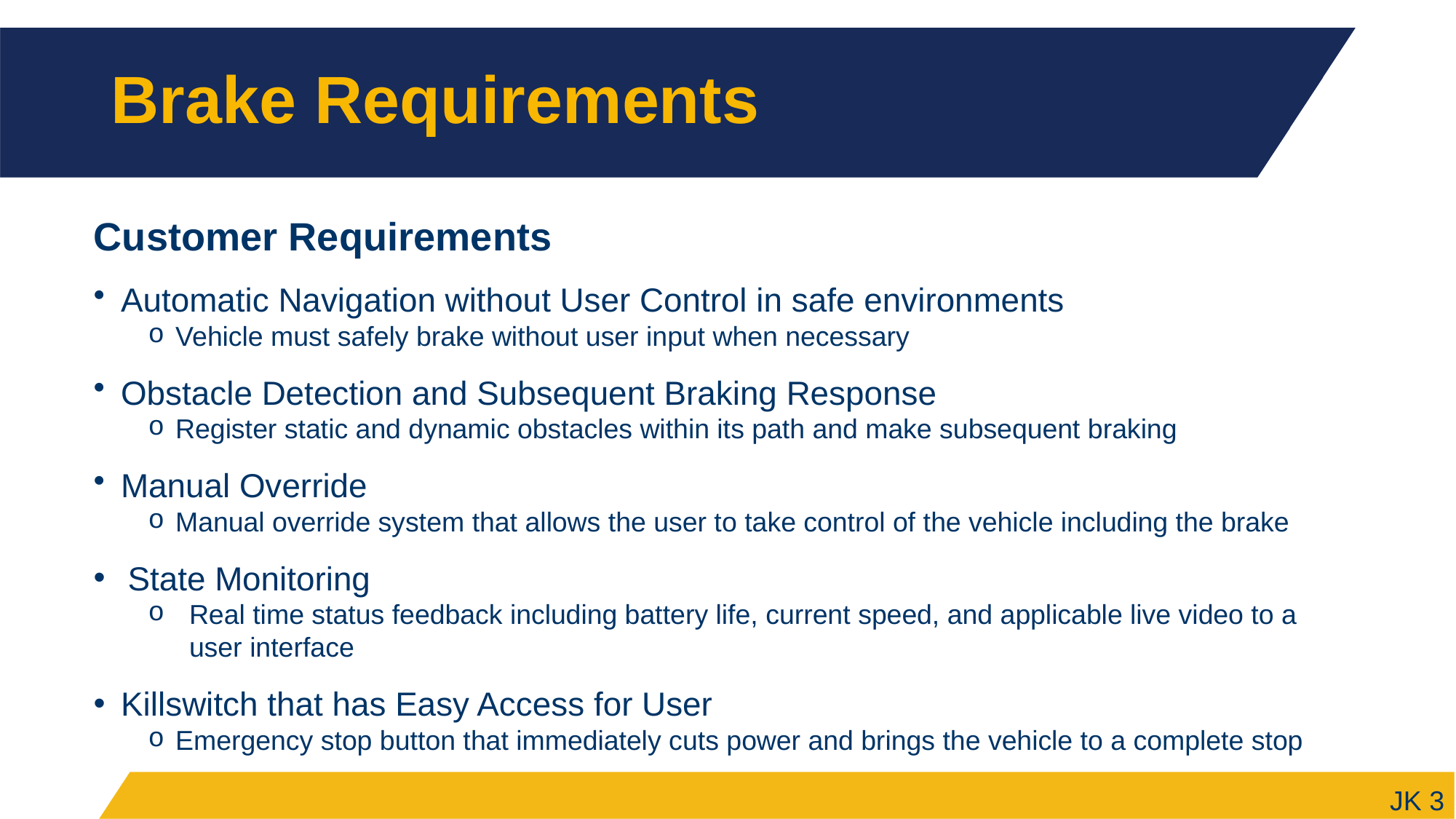

# Brake Requirements
Customer Requirements​
Automatic Navigation without User Control in safe environments
Vehicle must safely brake without user input when necessary ​
Obstacle Detection and Subsequent Braking Response ​
Register static and dynamic obstacles within its path and make subsequent braking​
Manual Override ​
Manual override system that allows the user to take control of the vehicle including the brake
State Monitoring
Real time status feedback including battery life, current speed, and applicable live video to a user interface
Killswitch that has Easy Access for User ​
Emergency stop button that immediately cuts power and brings the vehicle to a complete stop

JK 3